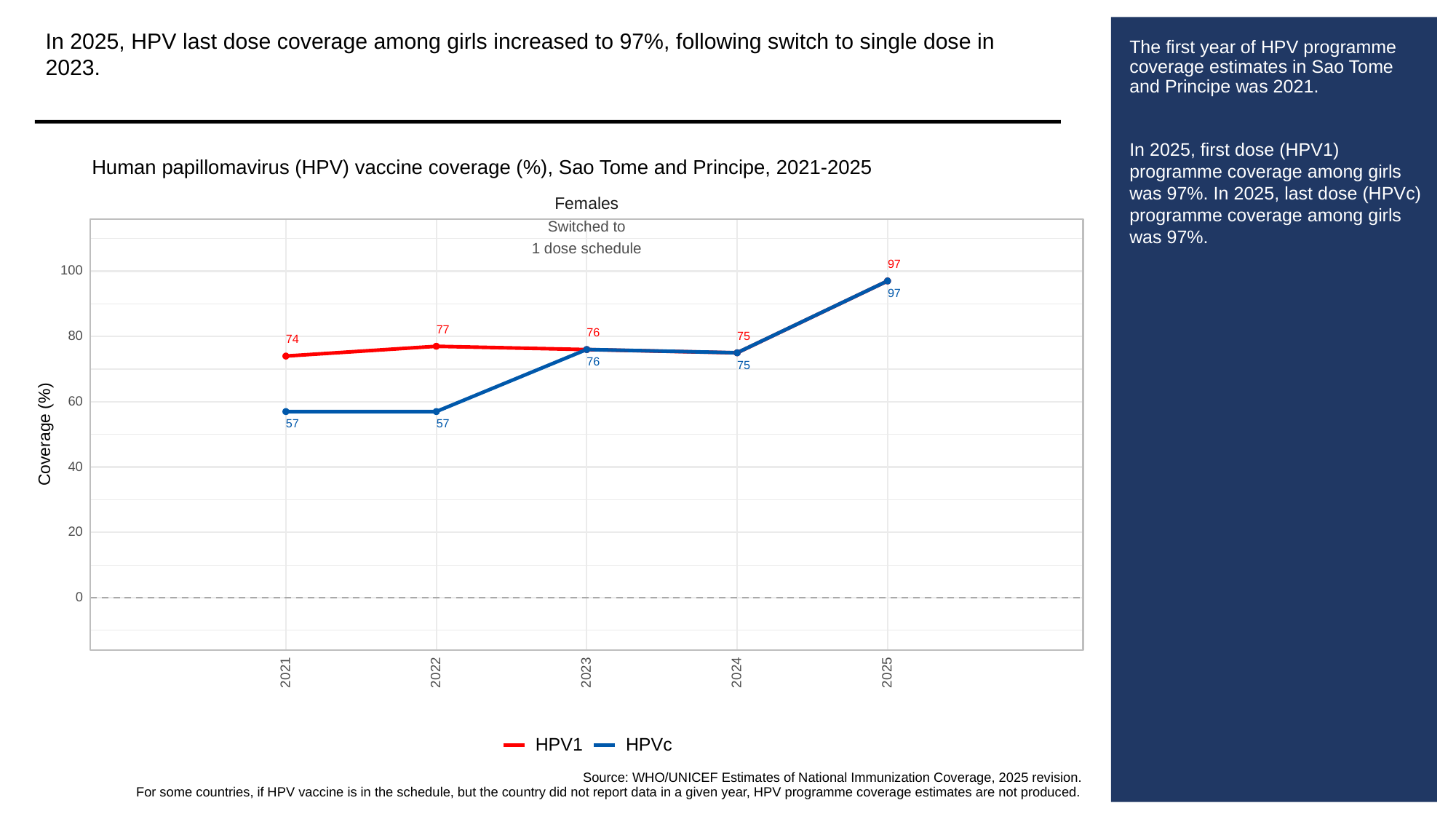

In 2025, HPV last dose coverage among girls increased to 97%, following switch to single dose in 2023.
# The first year of HPV programme coverage estimates in Sao Tome and Principe was 2021.

In 2025, first dose (HPV1) programme coverage among girls was 97%. In 2025, last dose (HPVc) programme coverage among girls was 97%.

Human papillomavirus (HPV) vaccine coverage (%), Sao Tome and Principe, 2021-2025
Females

Switched to

1 dose schedule
97
100

97

77
76
80
75
74

76
75

60

57
57
Coverage (%)

40

20

0

2023
2021
2022
2024
2025
HPVc
HPV1

Source: WHO/UNICEF Estimates of National Immunization Coverage, 2025 revision.
For some countries, if HPV vaccine is in the schedule, but the country did not report data in a given year, HPV programme coverage estimates are not produced.